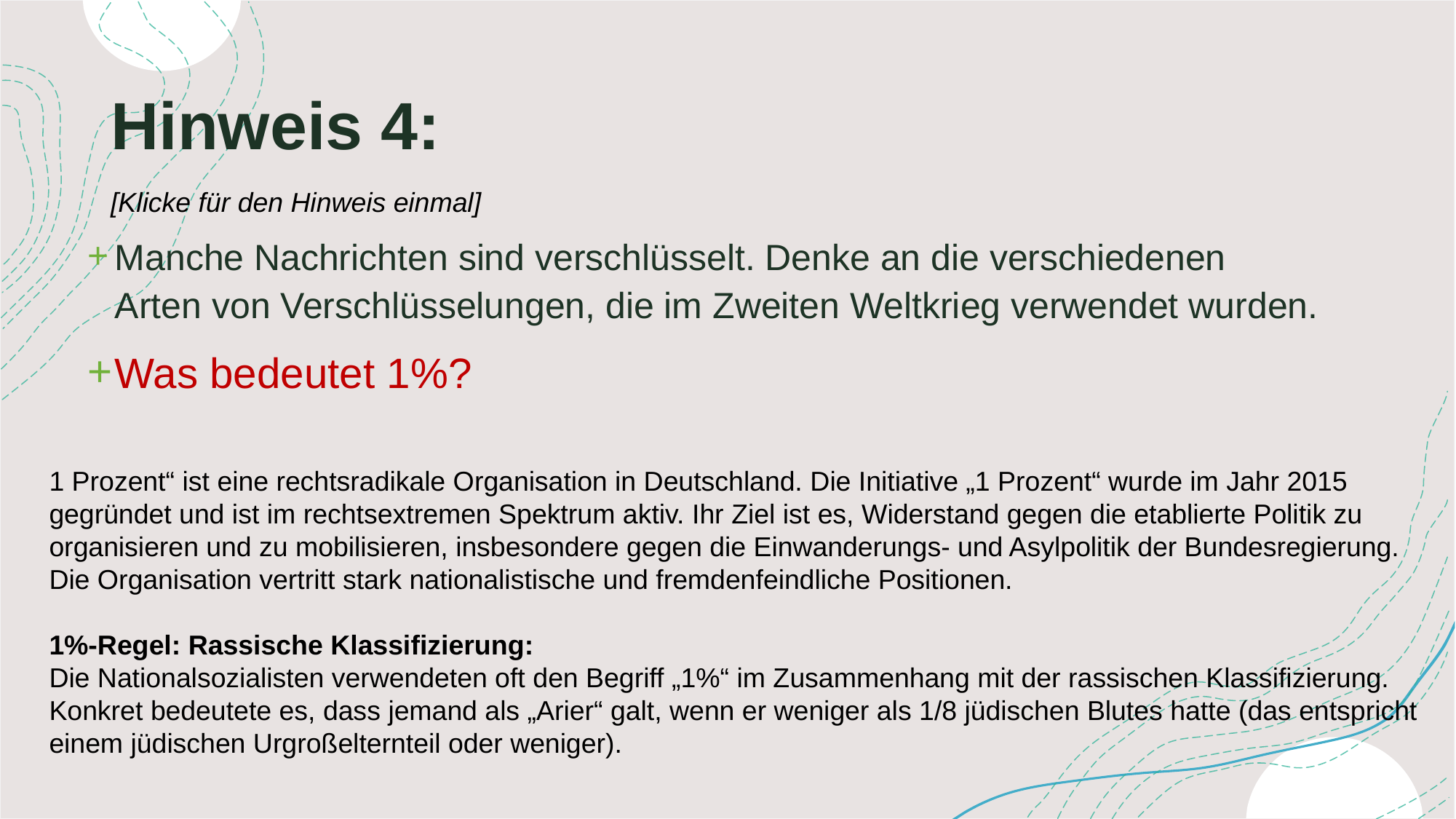

# Hinweis 4:
[Klicke für den Hinweis einmal]
Manche Nachrichten sind verschlüsselt. Denke an die verschiedenen Arten von Verschlüsselungen, die im Zweiten Weltkrieg verwendet wurden.
Was bedeutet 1%?
1 Prozent“ ist eine rechtsradikale Organisation in Deutschland. Die Initiative „1 Prozent“ wurde im Jahr 2015 gegründet und ist im rechtsextremen Spektrum aktiv. Ihr Ziel ist es, Widerstand gegen die etablierte Politik zu organisieren und zu mobilisieren, insbesondere gegen die Einwanderungs- und Asylpolitik der Bundesregierung.
Die Organisation vertritt stark nationalistische und fremdenfeindliche Positionen.

1%-Regel: Rassische Klassifizierung:
Die Nationalsozialisten verwendeten oft den Begriff „1%“ im Zusammenhang mit der rassischen Klassifizierung. Konkret bedeutete es, dass jemand als „Arier“ galt, wenn er weniger als 1/8 jüdischen Blutes hatte (das entspricht einem jüdischen Urgroßelternteil oder weniger).